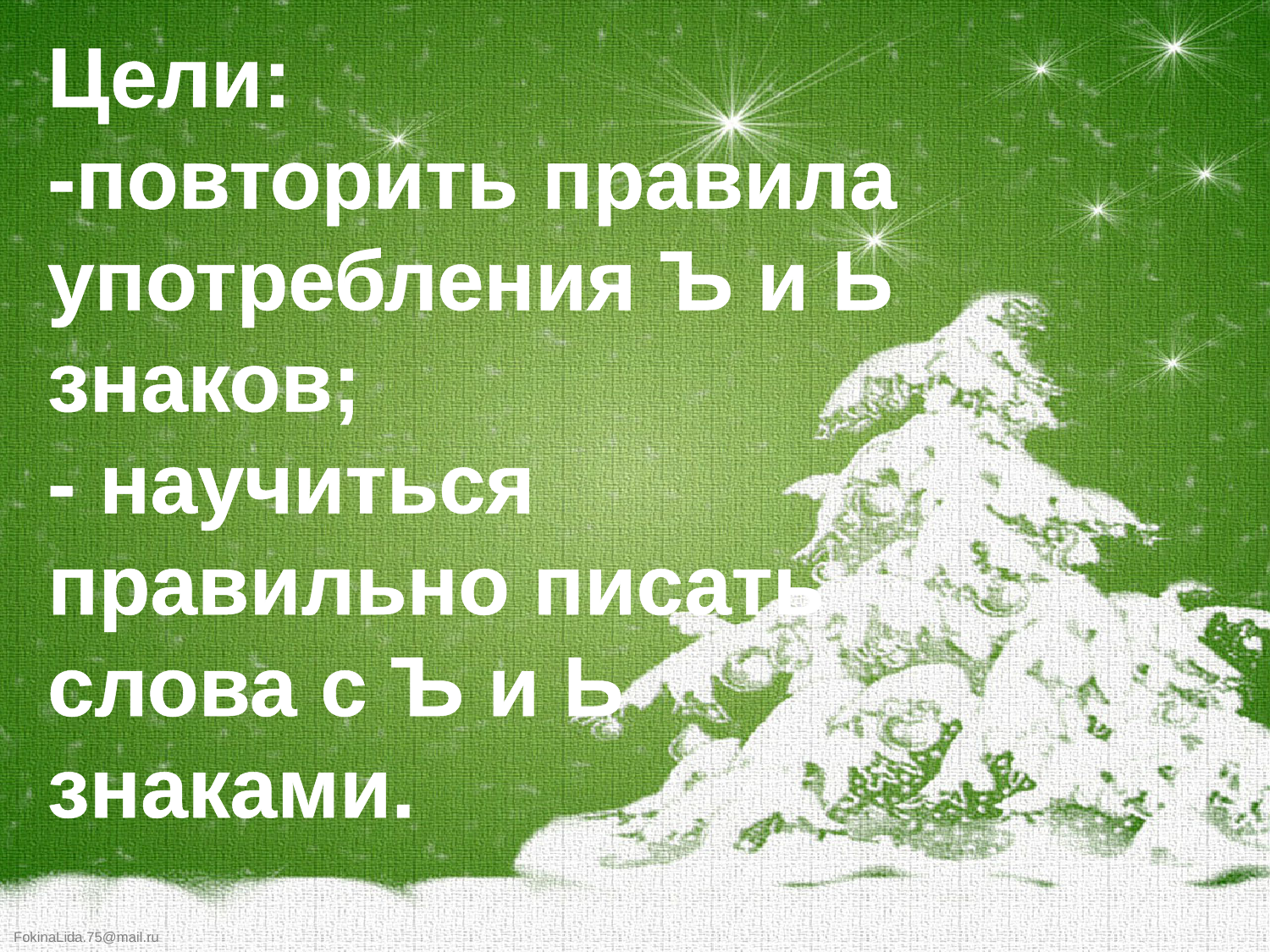

Цели:
-повторить правила употребления Ъ и Ь знаков;
- научиться правильно писать слова с Ъ и Ь знаками.